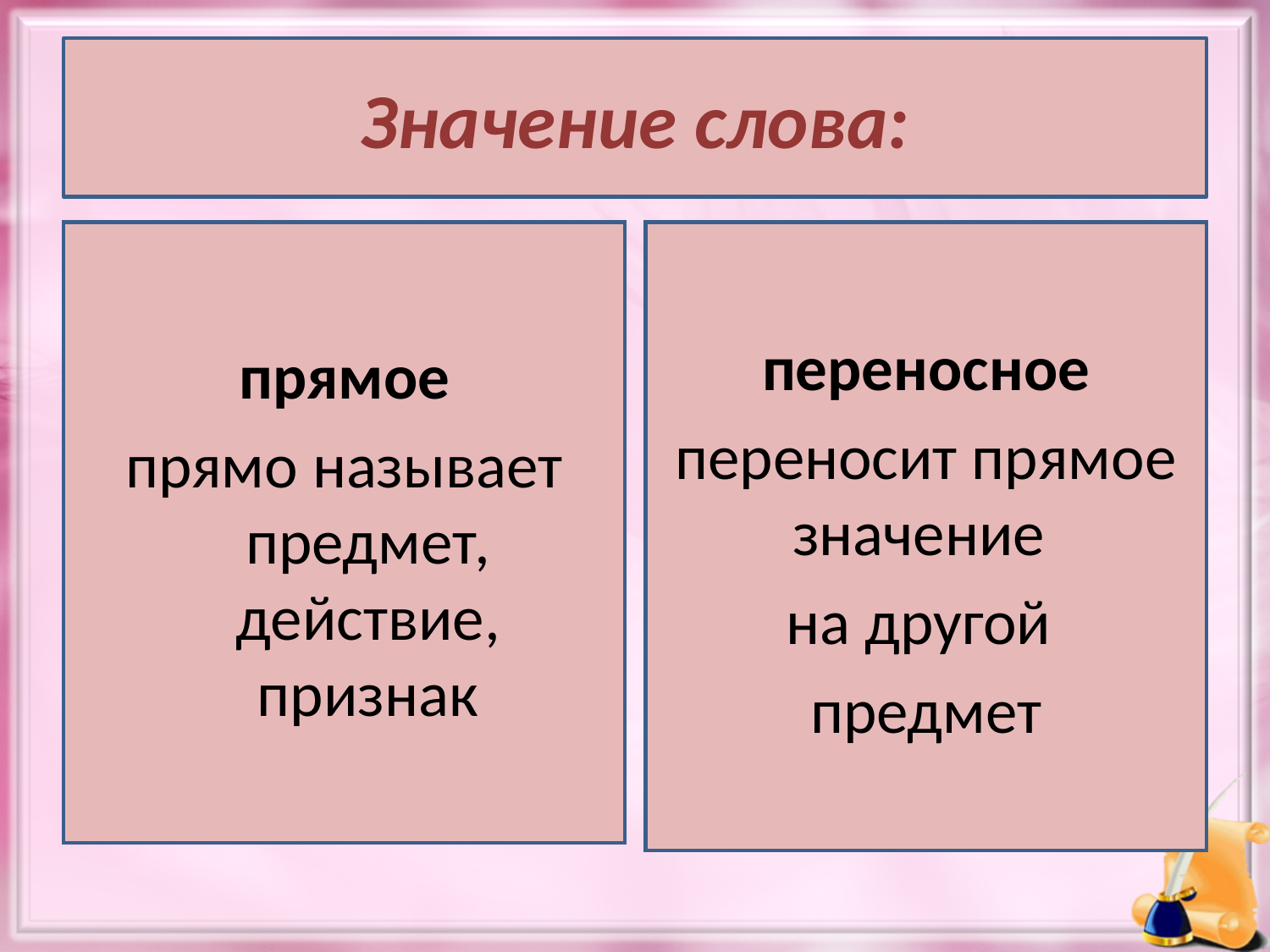

# Значение слова:
переносное
переносит прямое значение
на другой
предмет
прямое
прямо называет предмет, действие, признак